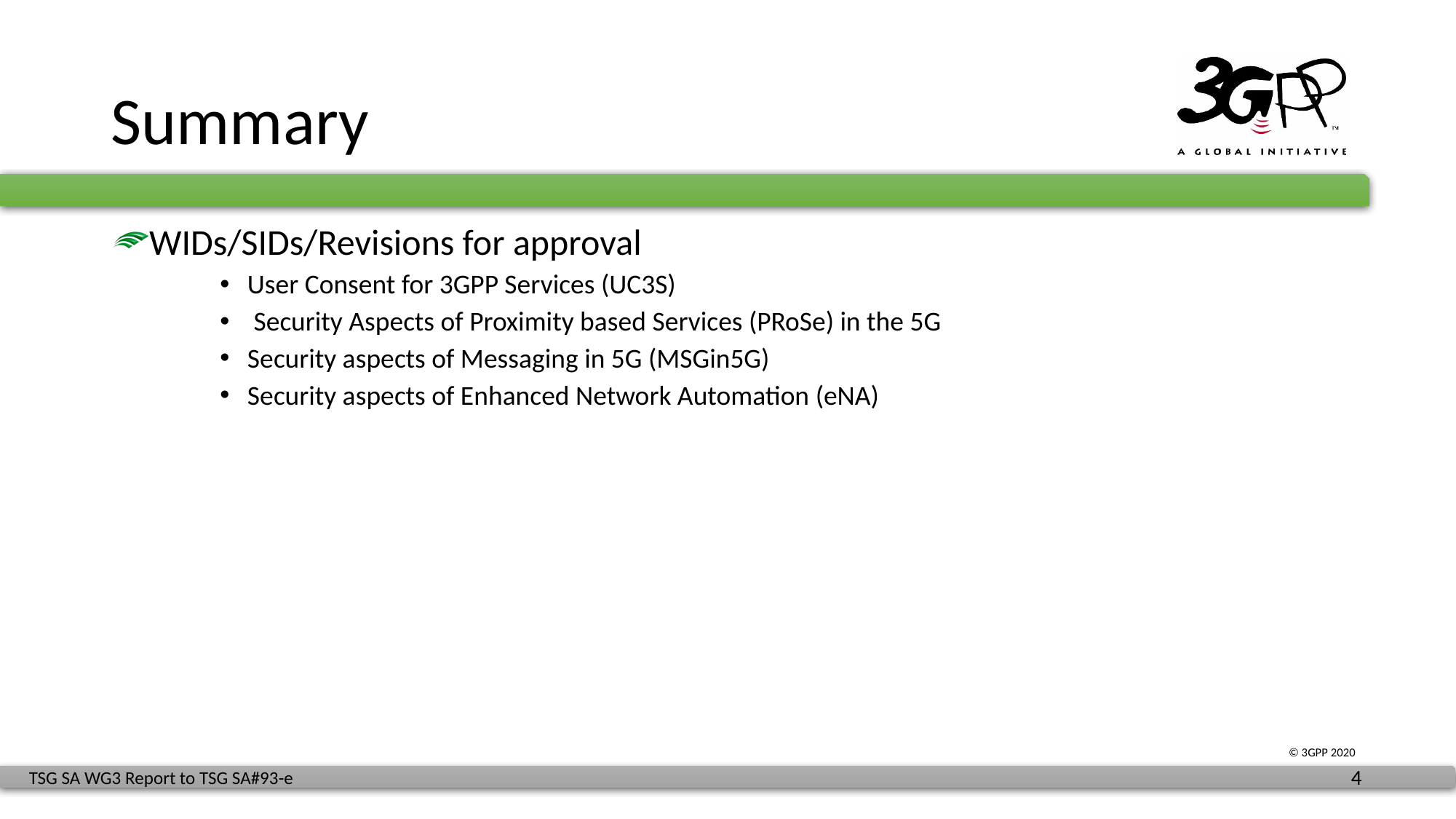

# Summary
WIDs/SIDs/Revisions for approval
User Consent for 3GPP Services (UC3S)
 Security Aspects of Proximity based Services (PRoSe) in the 5G
Security aspects of Messaging in 5G (MSGin5G)​
Security aspects of Enhanced Network Automation (eNA)